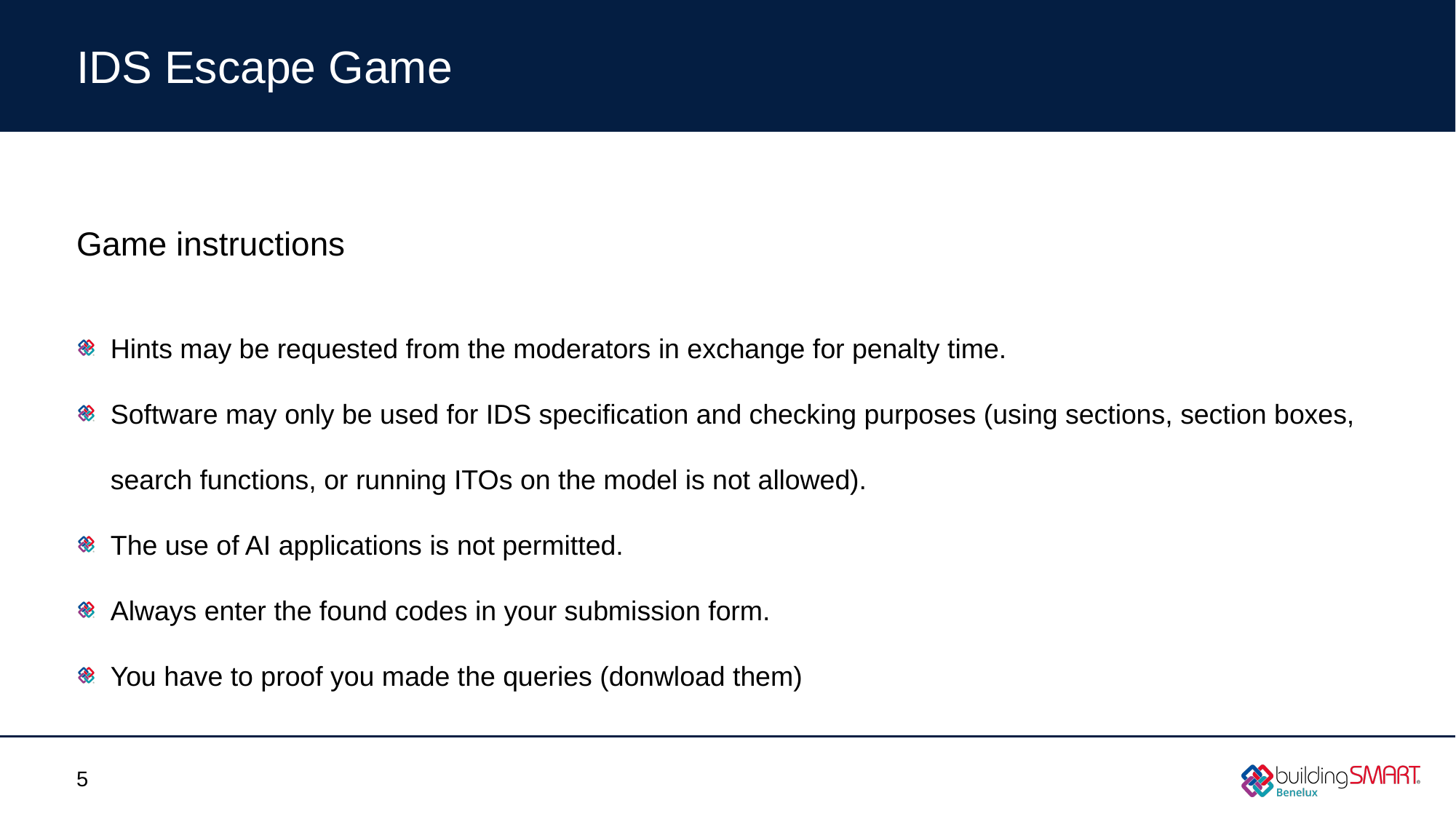

# IDS Escape Game
Game instructions
Hints may be requested from the moderators in exchange for penalty time.
Software may only be used for IDS specification and checking purposes (using sections, section boxes, search functions, or running ITOs on the model is not allowed).
The use of AI applications is not permitted.
Always enter the found codes in your submission form.
You have to proof you made the queries (donwload them)
5